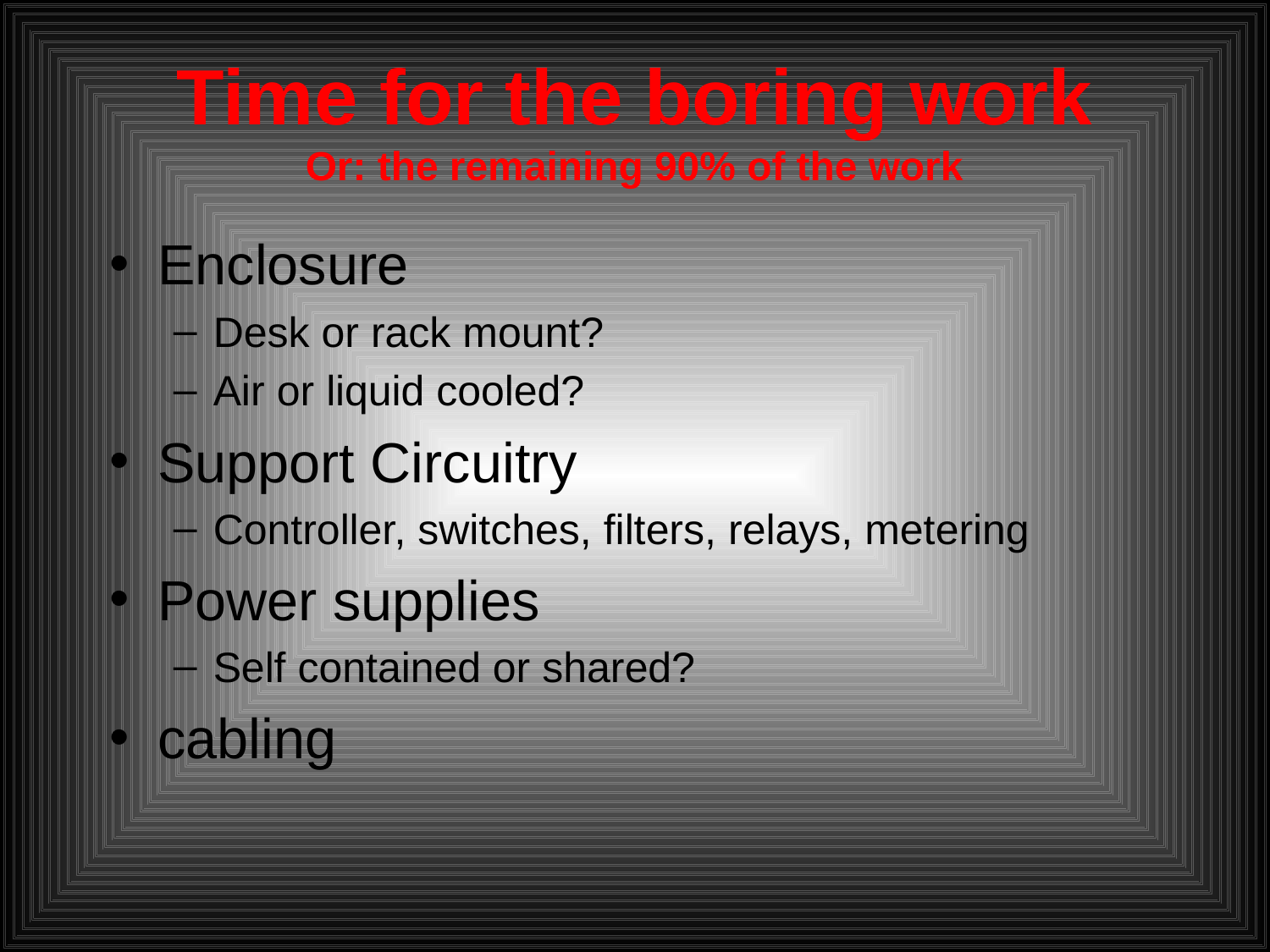

# Time for the boring work Or: the remaining 90% of the work
Enclosure
Desk or rack mount?
Air or liquid cooled?
Support Circuitry
Controller, switches, filters, relays, metering
Power supplies
Self contained or shared?
cabling